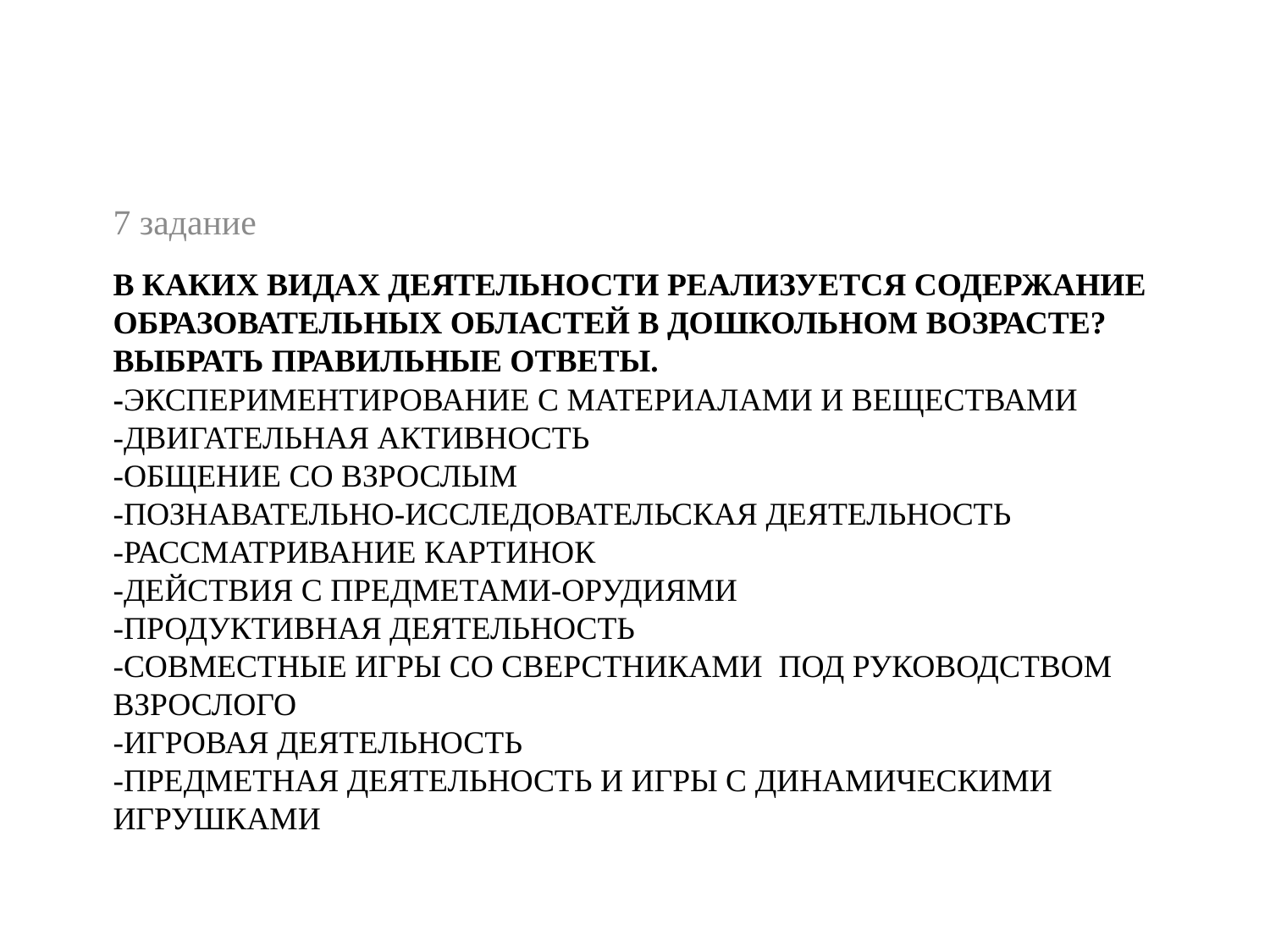

7 задание
# В каких видах деятельности реализуется содержание образовательных областей в дошкольном возрасте? Выбрать правильные ответы. -экспериментирование с материалами и веществами -двигательная активность -общение со взрослым -познавательно-исследовательская деятельность -рассматривание картинок -действия с предметами-орудиями -продуктивная деятельность -совместные игры со сверстниками  под руководством взрослого -игровая деятельность -предметная деятельность и игры с динамическими игрушками